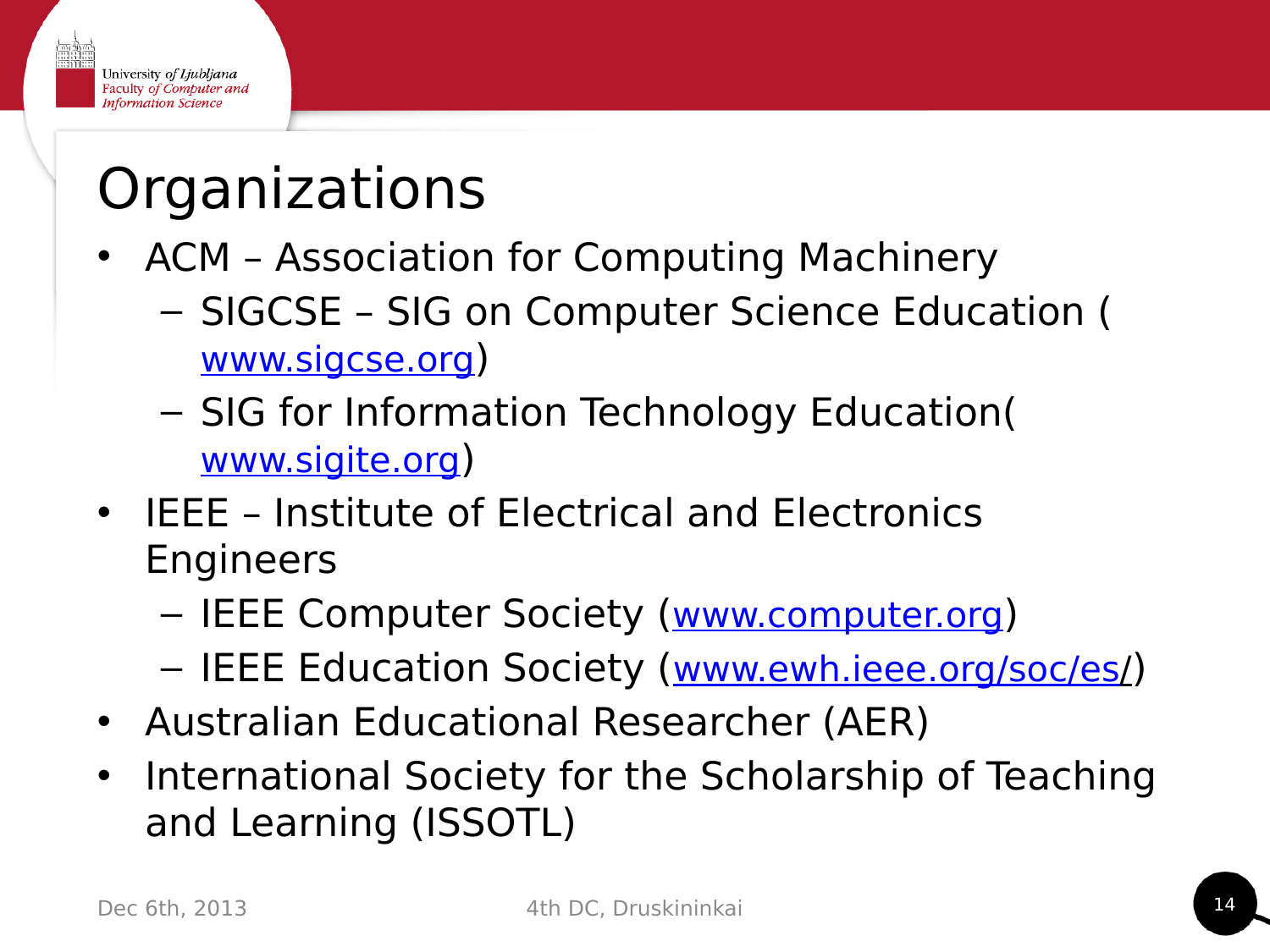

# Organizations
ACM – Association for Computing Machinery
SIGCSE – SIG on Computer Science Education (www.sigcse.org)
SIG for Information Technology Education(www.sigite.org)
IEEE – Institute of Electrical and Electronics Engineers
IEEE Computer Society (www.computer.org)
IEEE Education Society (www.ewh.ieee.org/soc/es/)
Australian Educational Researcher (AER)
International Society for the Scholarship of Teaching and Learning (ISSOTL)
14
Dec 6th, 2013
4th DC, Druskininkai